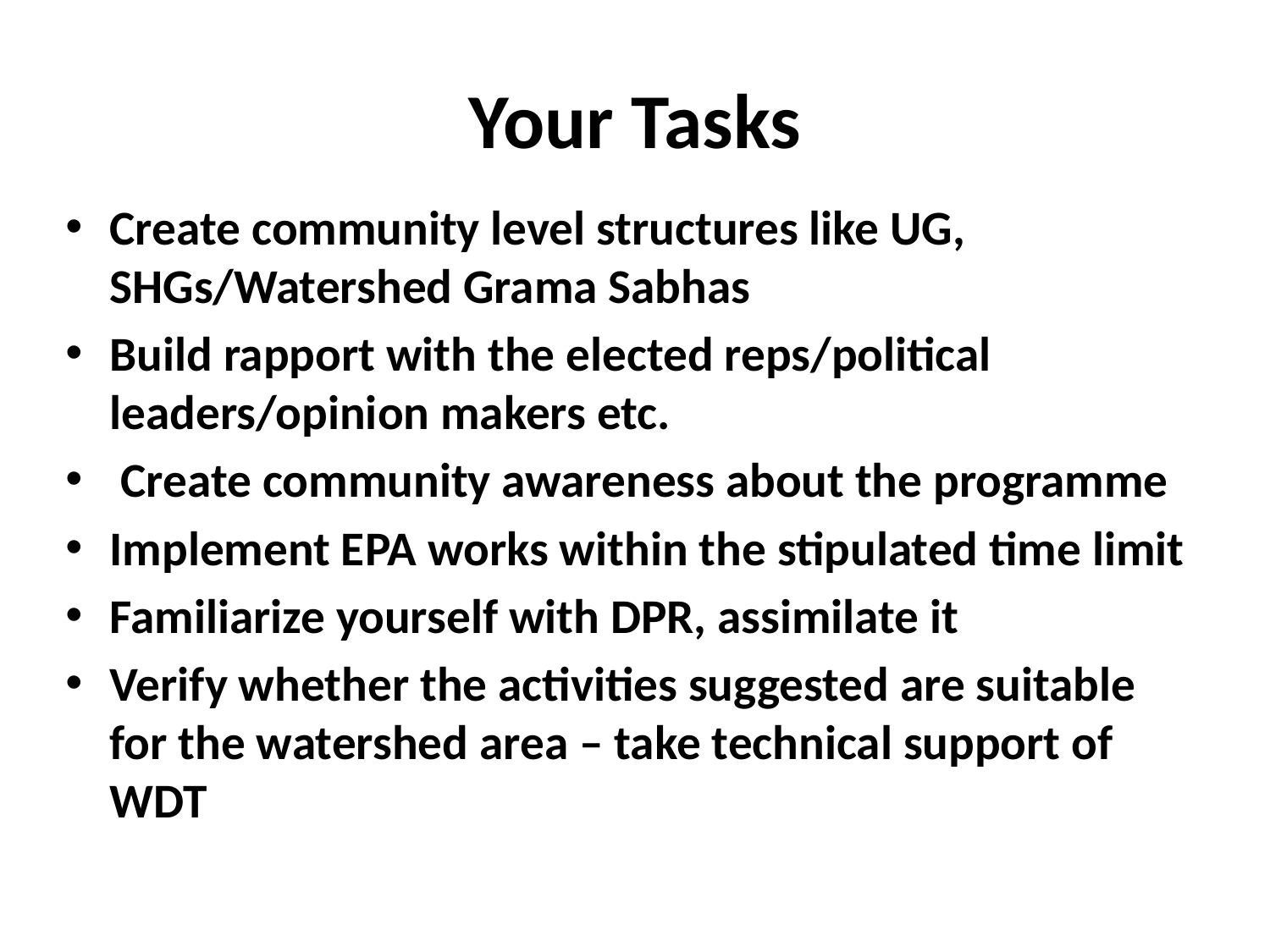

# Your Tasks
Create community level structures like UG, SHGs/Watershed Grama Sabhas
Build rapport with the elected reps/political leaders/opinion makers etc.
 Create community awareness about the programme
Implement EPA works within the stipulated time limit
Familiarize yourself with DPR, assimilate it
Verify whether the activities suggested are suitable for the watershed area – take technical support of WDT